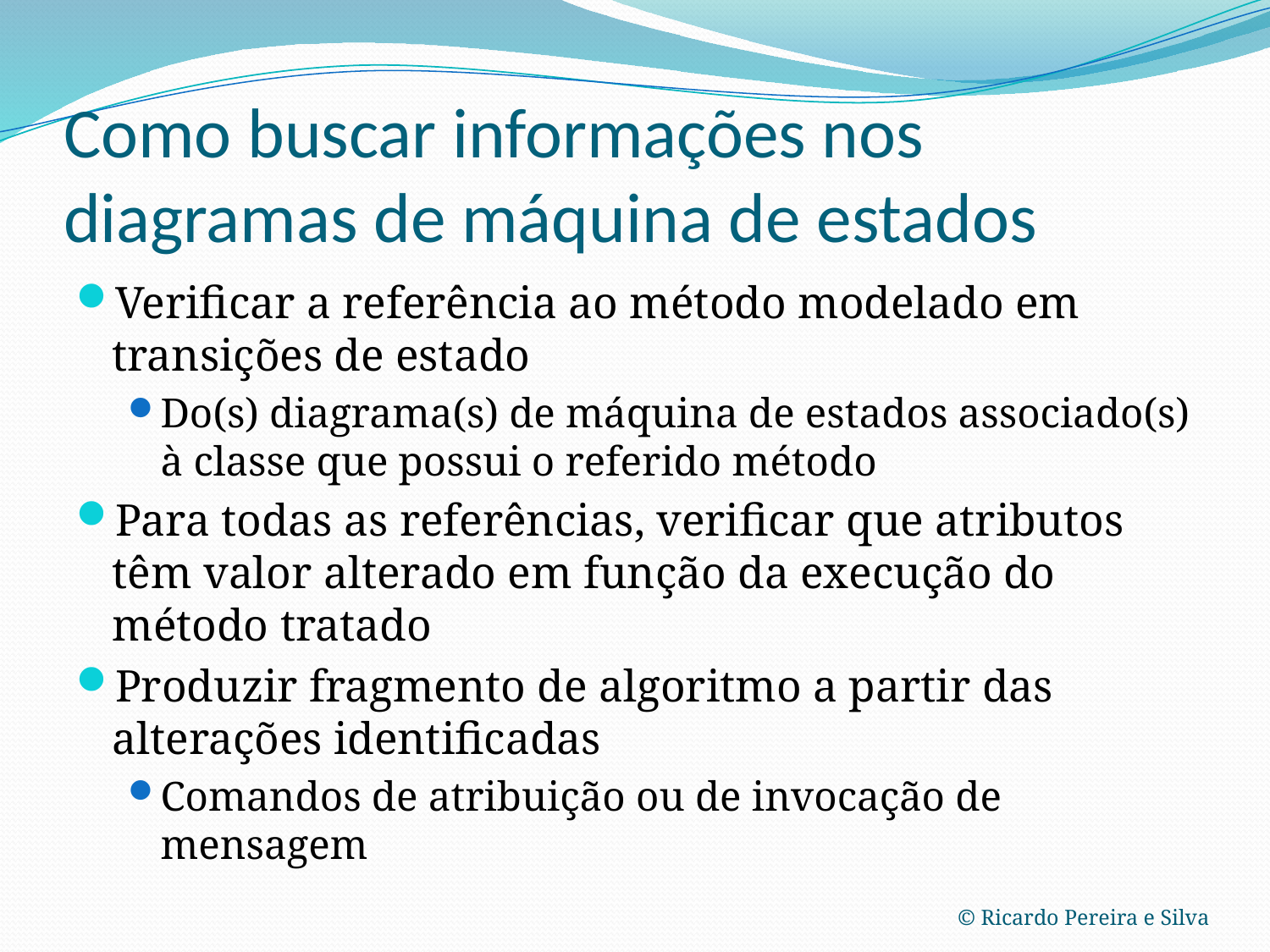

# Como buscar informações nos diagramas de máquina de estados
Verificar a referência ao método modelado em transições de estado
Do(s) diagrama(s) de máquina de estados associado(s) à classe que possui o referido método
Para todas as referências, verificar que atributos têm valor alterado em função da execução do método tratado
Produzir fragmento de algoritmo a partir das alterações identificadas
Comandos de atribuição ou de invocação de mensagem

© Ricardo Pereira e Silva